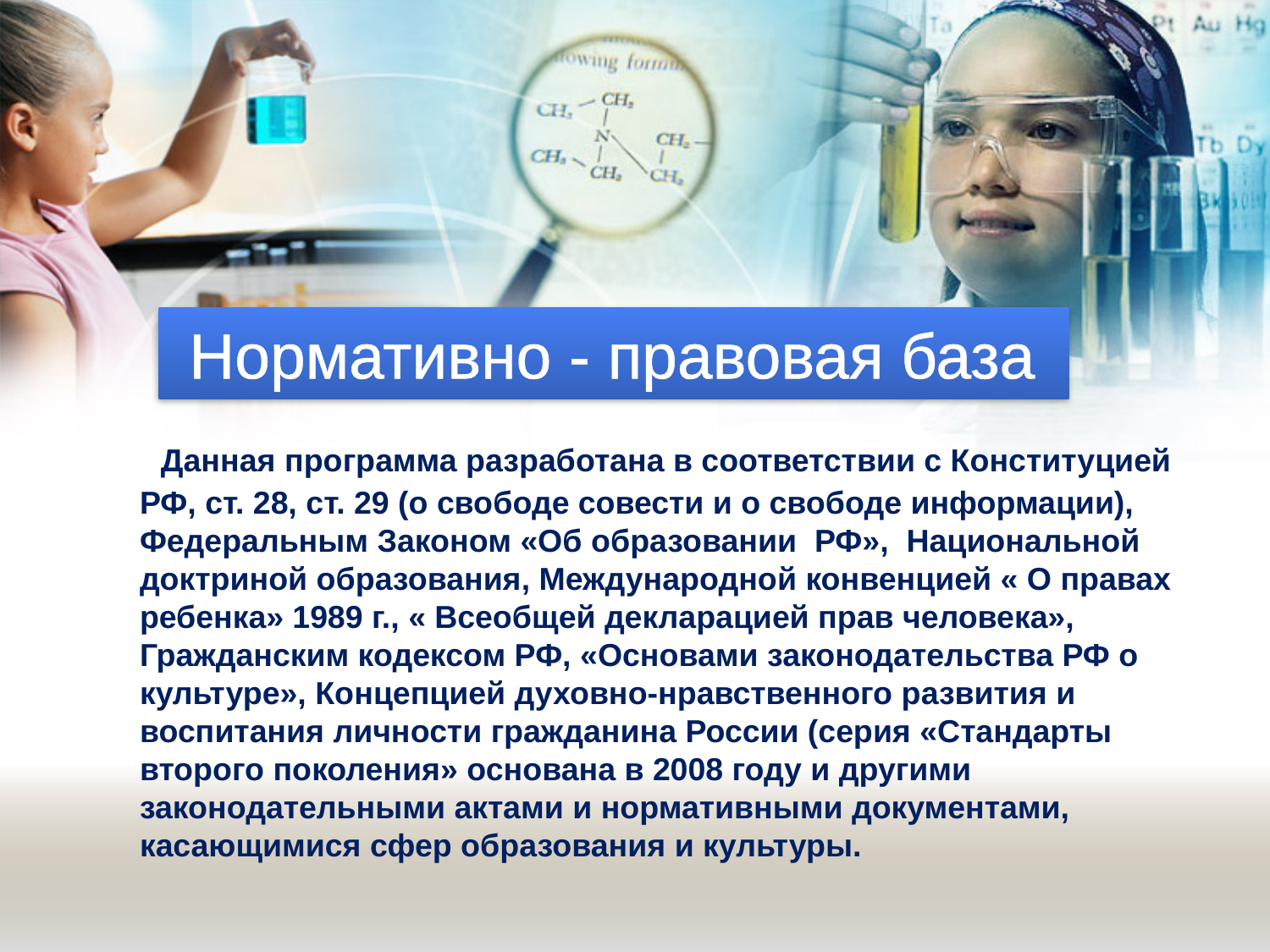

# Нормативно - правовая база
     Данная программа разработана в соответствии с Конституцией РФ, ст. 28, ст. 29 (о свободе совести и о свободе информации), Федеральным Законом «Об образовании  РФ»,  Национальной доктриной образования, Международной конвенцией « О правах ребенка» 1989 г., « Всеобщей декларацией прав человека»,  Гражданским кодексом РФ, «Основами законодательства РФ о культуре», Концепцией духовно-нравственного развития и воспитания личности гражданина России (серия «Стандарты второго поколения» основана в 2008 году и другими законодательными актами и нормативными документами, касающимися сфер образования и культуры.